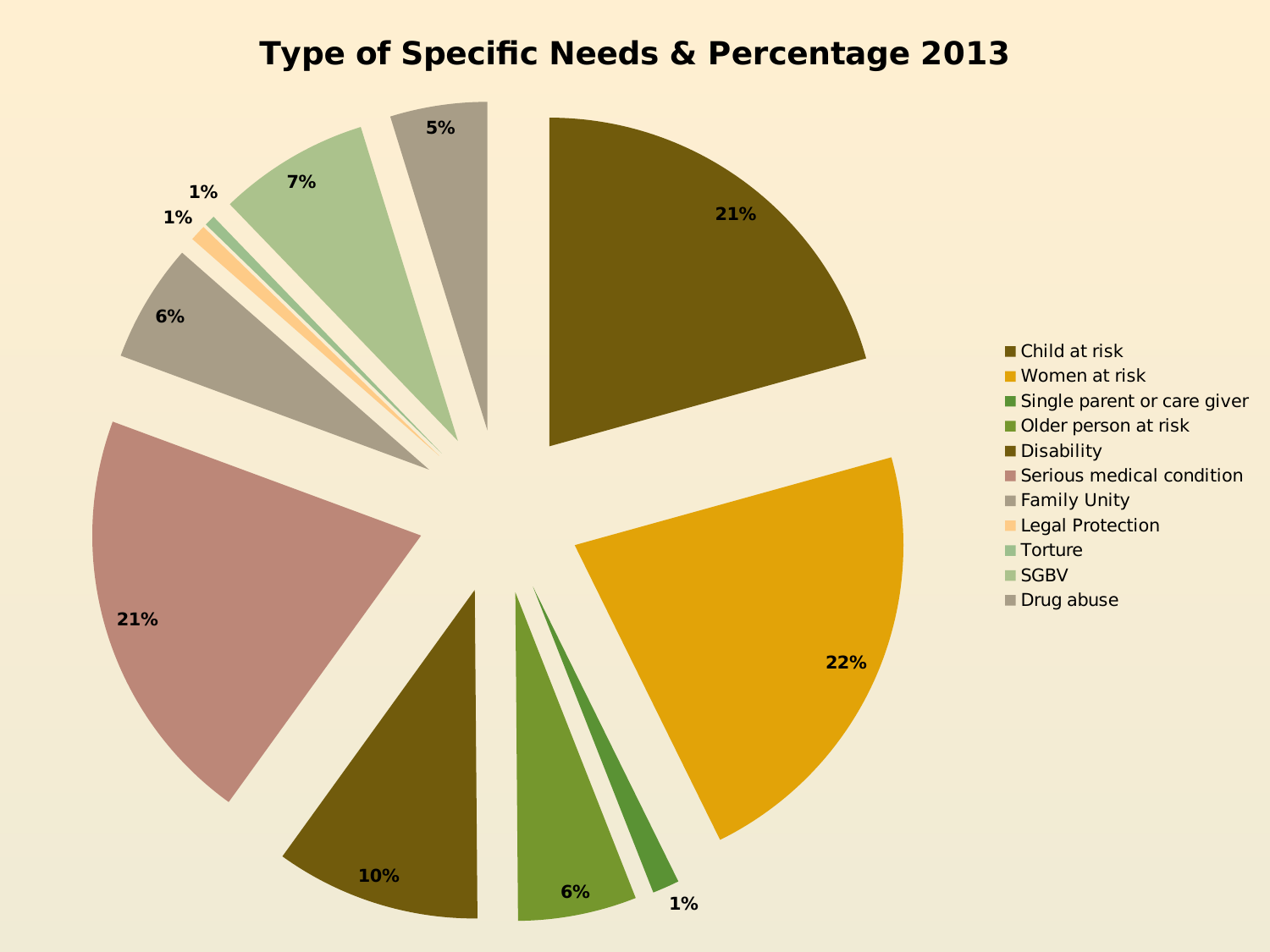

### Chart:

| Category | Type of Specific Needs & Percentage 2013 |
|---|---|
| Child at risk  | 78.0 |
| Women at risk  | 83.0 |
| Single parent or care giver  | 5.0 |
| Older person at risk  | 22.0 |
| Disability  | 38.0 |
| Serious medical condition  | 78.0 |
| Family Unity  | 22.0 |
| Legal Protection  | 3.0 |
| Torture  | 2.0 |
| SGBV  | 28.0 |
| Drug abuse  | 18.0 |
08/07/2013
20